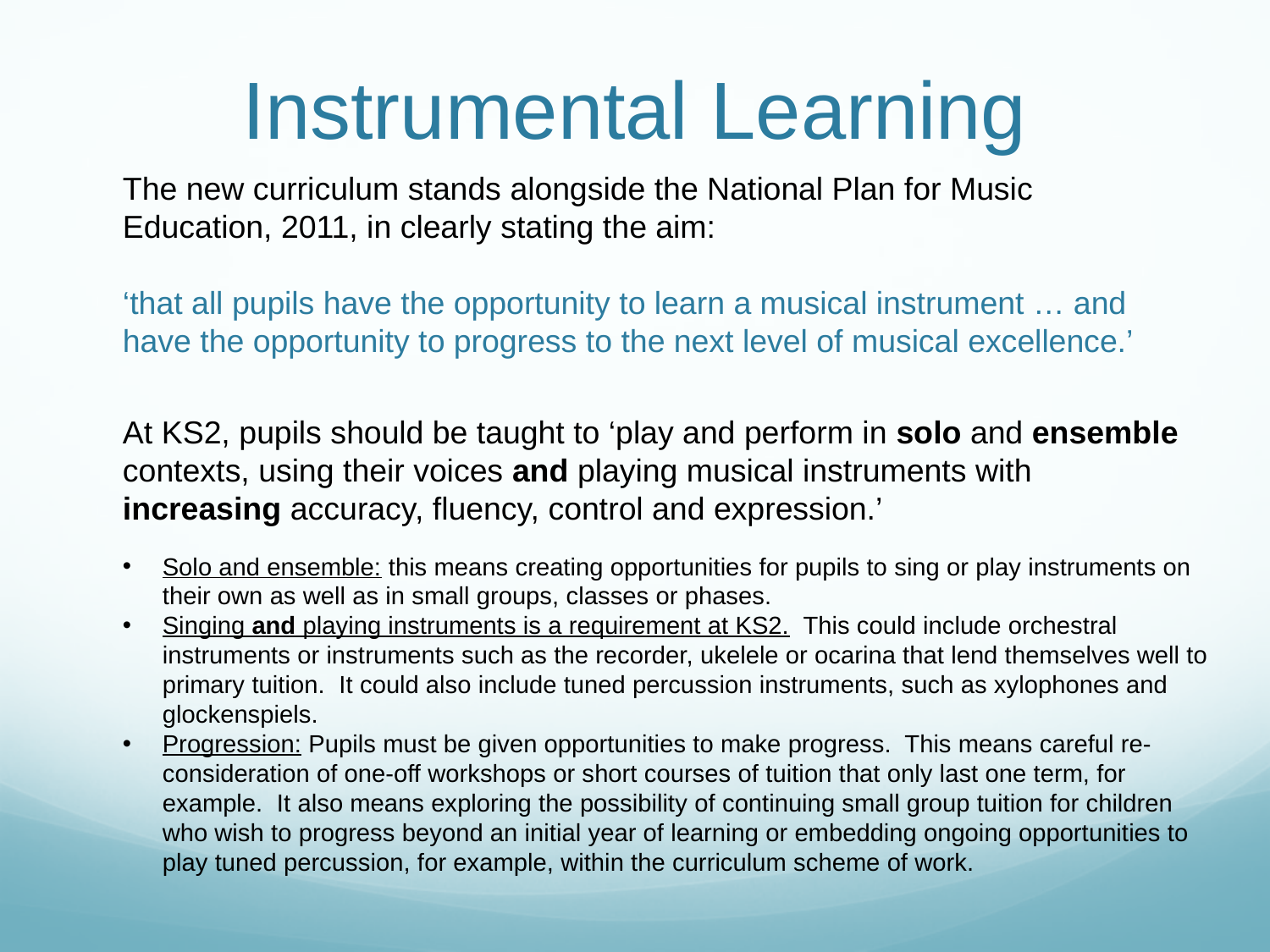

# Instrumental Learning
The new curriculum stands alongside the National Plan for Music Education, 2011, in clearly stating the aim:

‘that all pupils have the opportunity to learn a musical instrument … and have the opportunity to progress to the next level of musical excellence.’
At KS2, pupils should be taught to ‘play and perform in solo and ensemble contexts, using their voices and playing musical instruments with increasing accuracy, fluency, control and expression.’
Solo and ensemble: this means creating opportunities for pupils to sing or play instruments on their own as well as in small groups, classes or phases.
Singing and playing instruments is a requirement at KS2.  This could include orchestral instruments or instruments such as the recorder, ukelele or ocarina that lend themselves well to primary tuition.  It could also include tuned percussion instruments, such as xylophones and glockenspiels.
Progression: Pupils must be given opportunities to make progress.  This means careful re-consideration of one-off workshops or short courses of tuition that only last one term, for example.  It also means exploring the possibility of continuing small group tuition for children who wish to progress beyond an initial year of learning or embedding ongoing opportunities to play tuned percussion, for example, within the curriculum scheme of work.